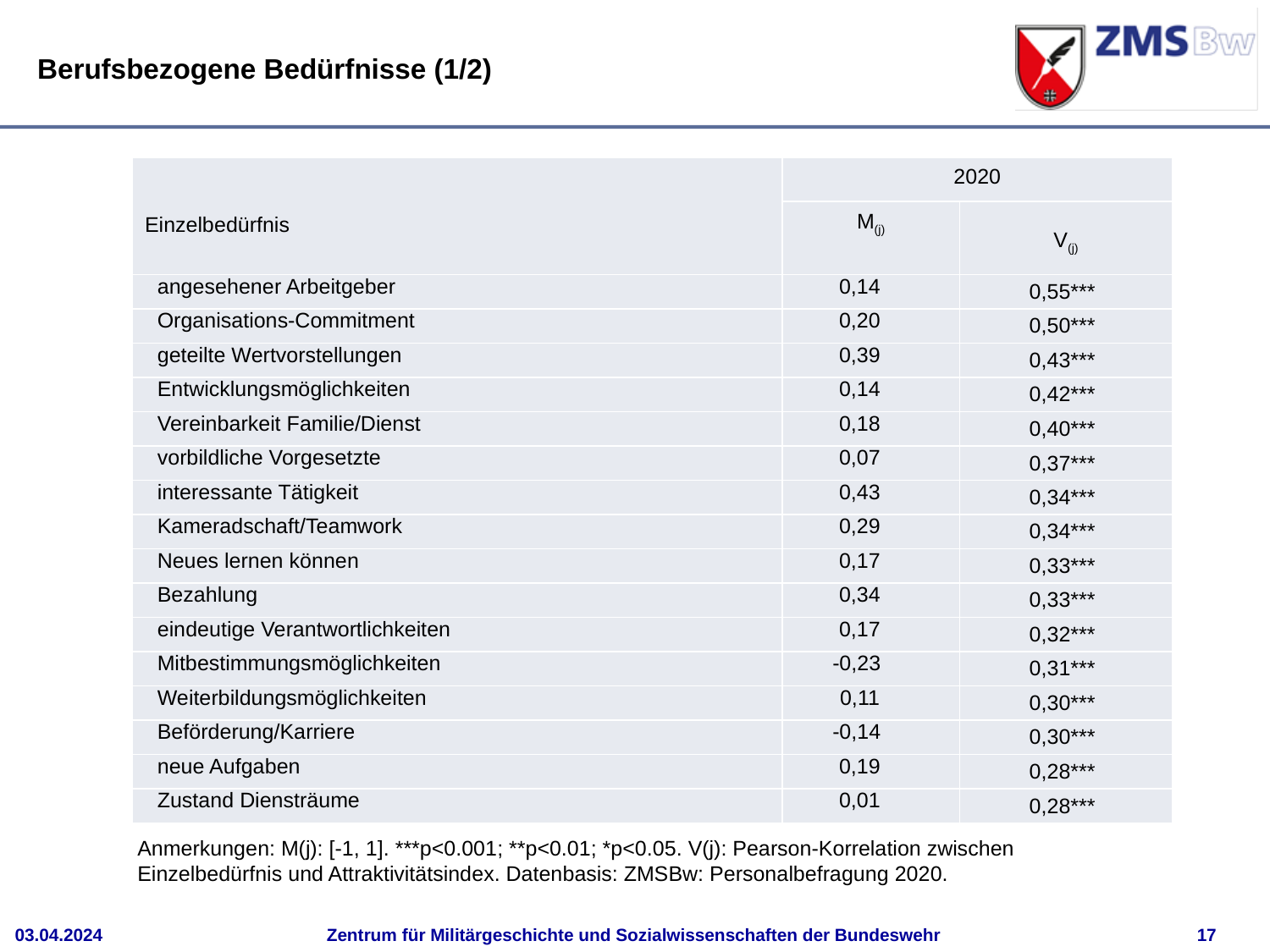

Berufsbezogene Bedürfnisse (1/2)
| Einzelbedürfnis | 2020 |  |
| --- | --- | --- |
|  | M(j) | V(j) |
| angesehener Arbeitgeber | 0,14 | 0,55\*\*\* |
| Organisations-Commitment | 0,20 | 0,50\*\*\* |
| geteilte Wertvorstellungen | 0,39 | 0,43\*\*\* |
| Entwicklungsmöglichkeiten | 0,14 | 0,42\*\*\* |
| Vereinbarkeit Familie/Dienst | 0,18 | 0,40\*\*\* |
| vorbildliche Vorgesetzte | 0,07 | 0,37\*\*\* |
| interessante Tätigkeit | 0,43 | 0,34\*\*\* |
| Kameradschaft/Teamwork | 0,29 | 0,34\*\*\* |
| Neues lernen können | 0,17 | 0,33\*\*\* |
| Bezahlung | 0,34 | 0,33\*\*\* |
| eindeutige Verantwortlichkeiten | 0,17 | 0,32\*\*\* |
| Mitbestimmungsmöglichkeiten | -0,23 | 0,31\*\*\* |
| Weiterbildungsmöglichkeiten | 0,11 | 0,30\*\*\* |
| Beförderung/Karriere | -0,14 | 0,30\*\*\* |
| neue Aufgaben | 0,19 | 0,28\*\*\* |
| Zustand Diensträume | 0,01 | 0,28\*\*\* |
Anmerkungen: M(j): [-1, 1]. ***p<0.001; **p<0.01; *p<0.05. V(j): Pearson-Korrelation zwischen Einzelbedürfnis und Attraktivitätsindex. Datenbasis: ZMSBw: Personalbefragung 2020.